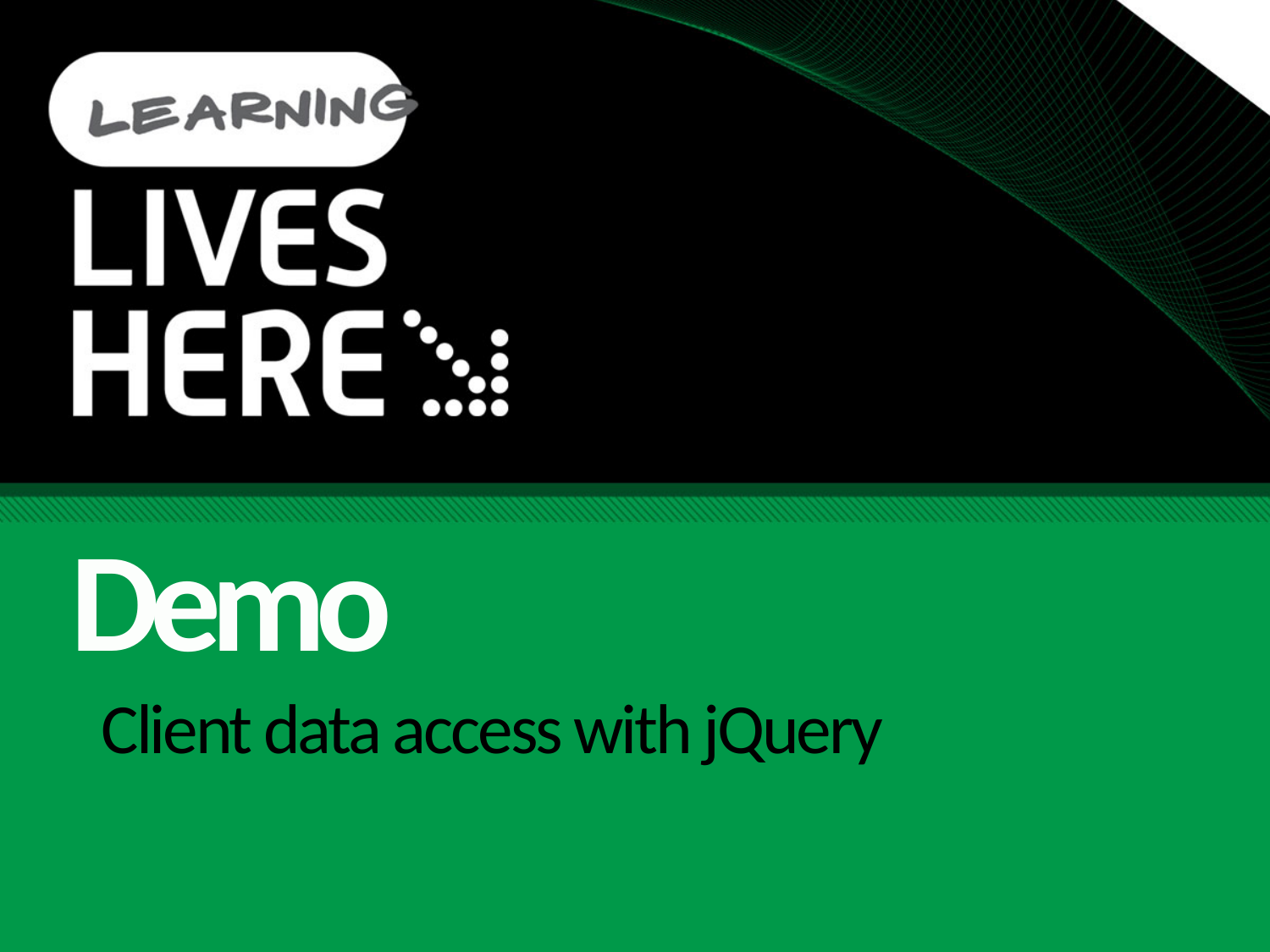

Demo
# Client data access with jQuery